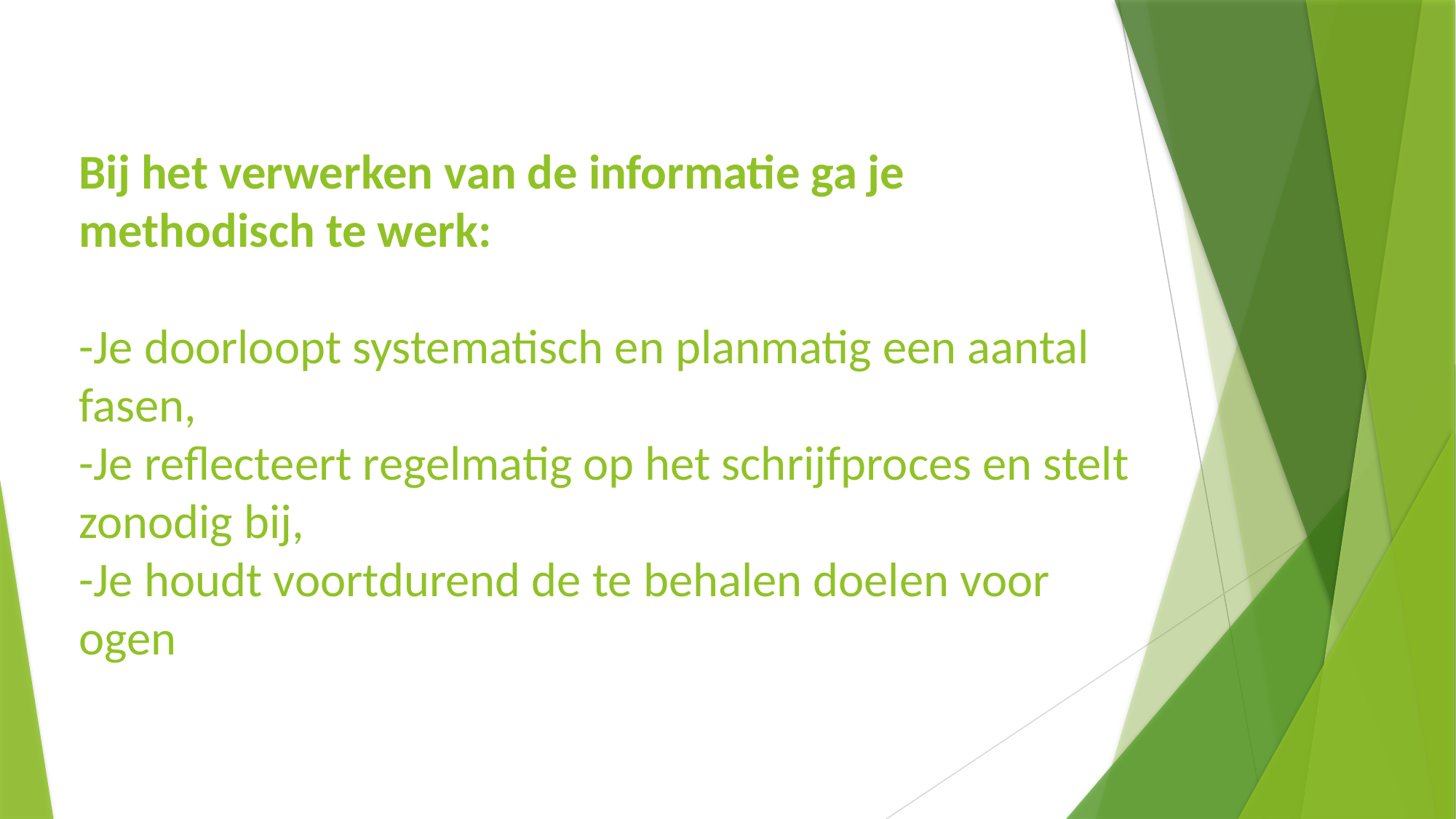

#
Bij het verwerken van de informatie ga je methodisch te werk:

-Je doorloopt systematisch en planmatig een aantal fasen,
-Je reflecteert regelmatig op het schrijfproces en stelt zonodig bij,
-Je houdt voortdurend de te behalen doelen voor ogen